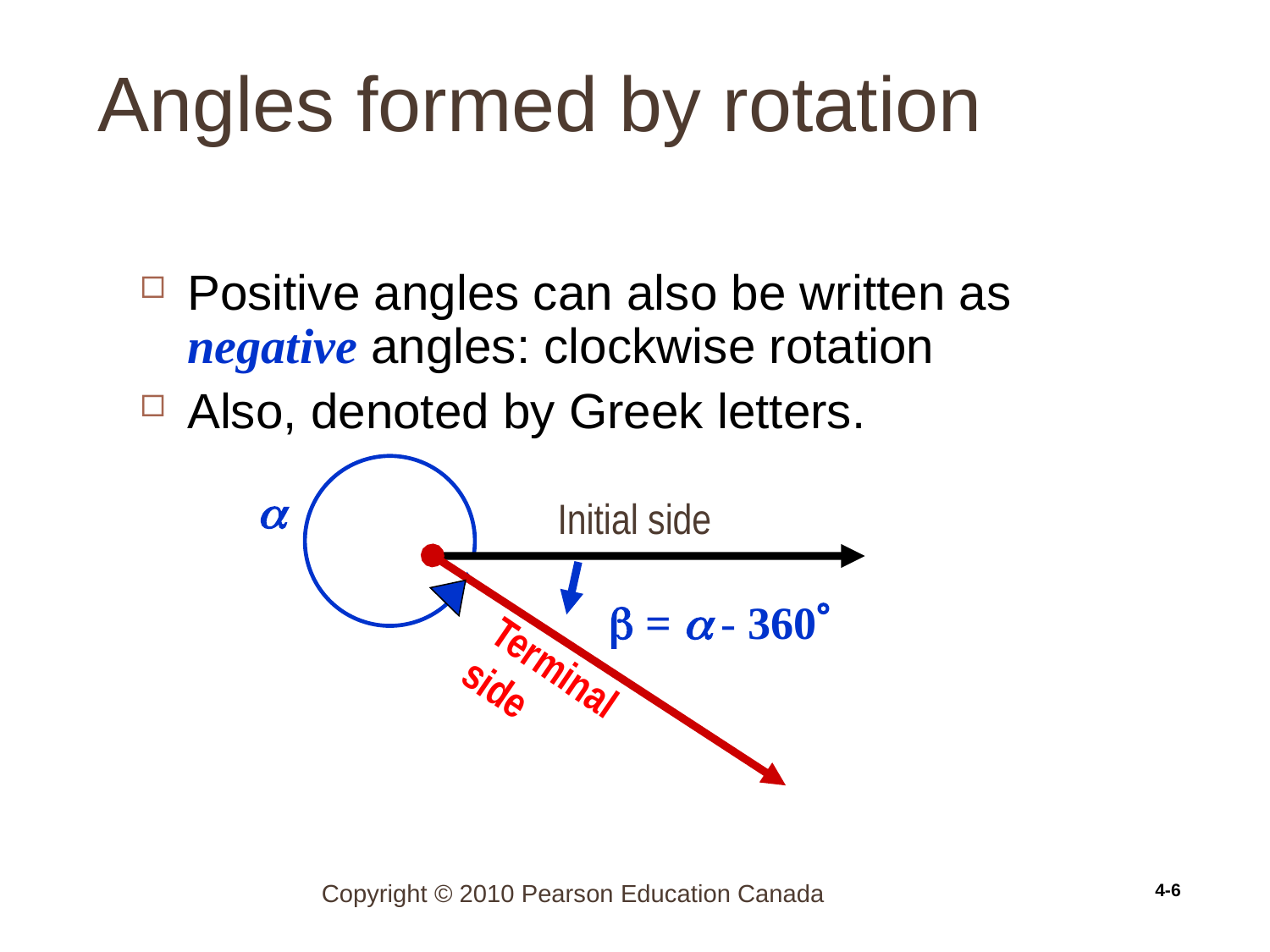

# Angles formed by rotation
4-6
Positive angles can also be written as negative angles: clockwise rotation
Also, denoted by Greek letters.

α
Initial side

 β = α - 360°
Terminal side
Copyright © 2010 Pearson Education Canada
4-6